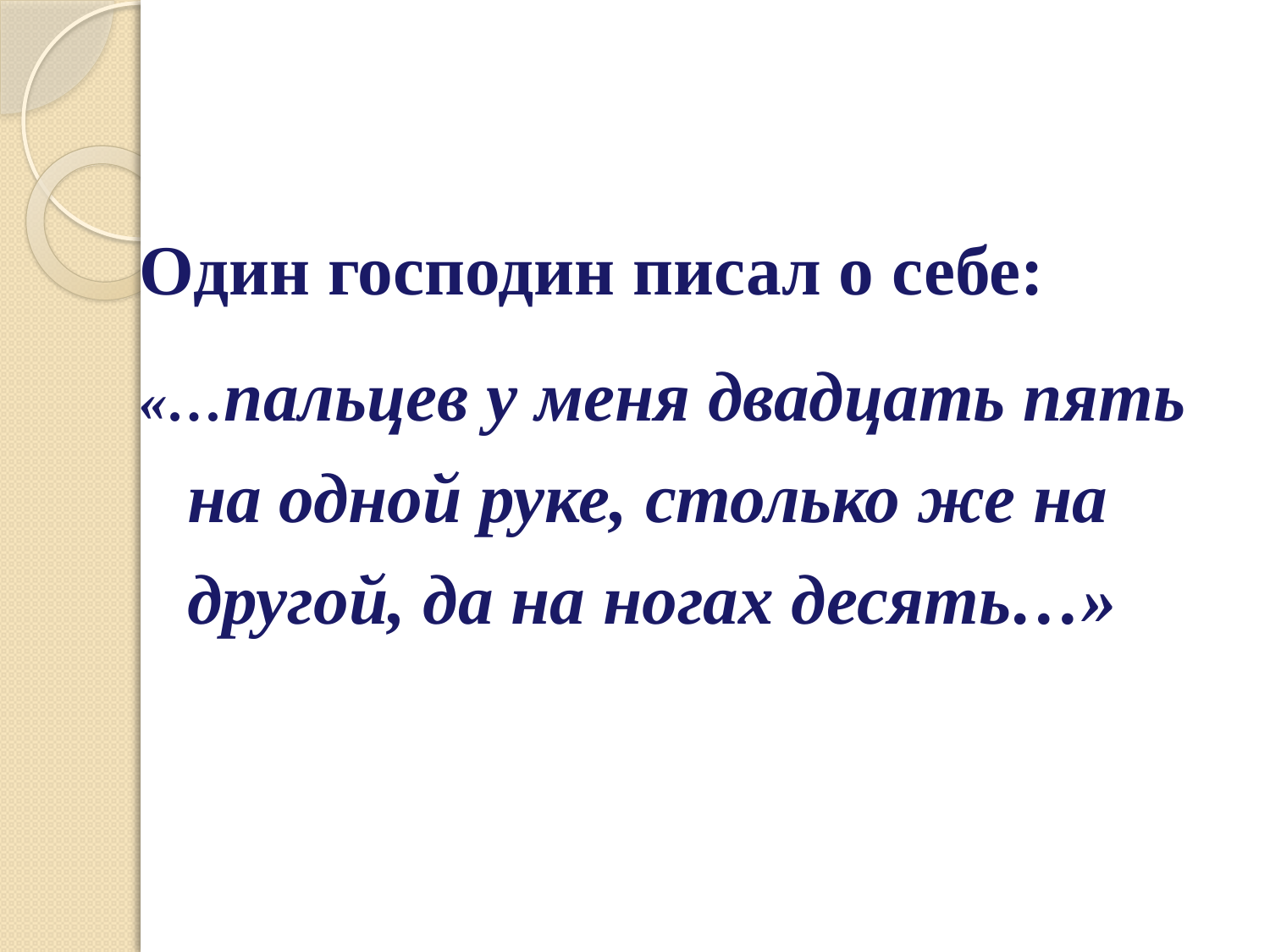

#
Один господин писал о себе:
«…пальцев у меня двадцать пять на одной руке, столько же на другой, да на ногах десять…»